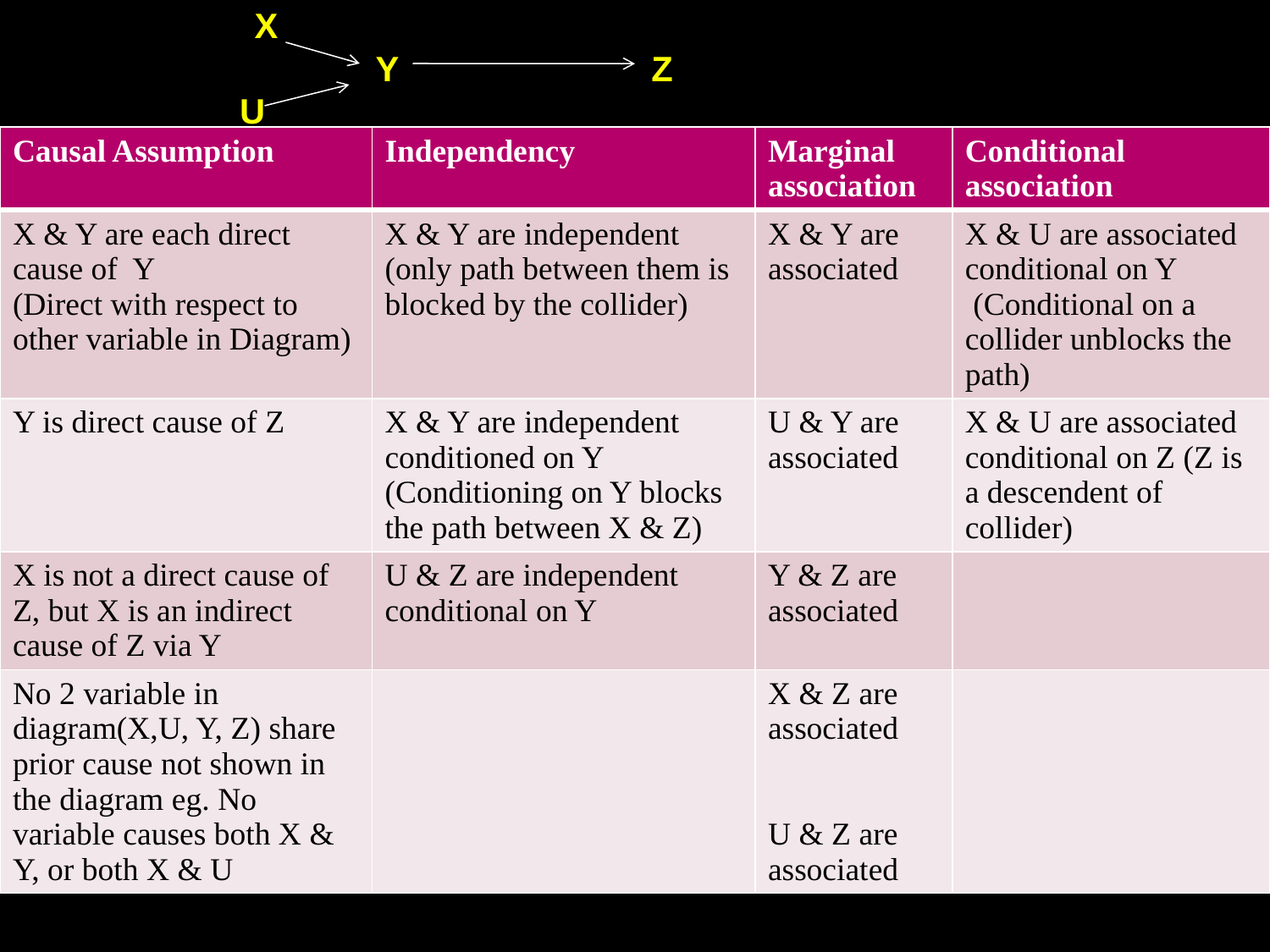

# X Y                          Z U
| Causal Assumption | Independency | Marginal association | Conditional association |
| --- | --- | --- | --- |
| X & Y are each direct cause of Y (Direct with respect to other variable in Diagram) | X & Y are independent (only path between them is blocked by the collider) | X & Y are associated | X & U are associated conditional on Y (Conditional on a collider unblocks the path) |
| Y is direct cause of Z | X & Y are independent conditioned on Y (Conditioning on Y blocks the path between X & Z) | U & Y are associated | X & U are associated conditional on Z (Z is a descendent of collider) |
| X is not a direct cause of Z, but X is an indirect cause of Z via Y | U & Z are independent conditional on Y | Y & Z are associated |  |
| No 2 variable in diagram(X,U, Y, Z) share prior cause not shown in the diagram eg. No variable causes both X & Y, or both X & U |  | X & Z are associated U & Z are associated |  |